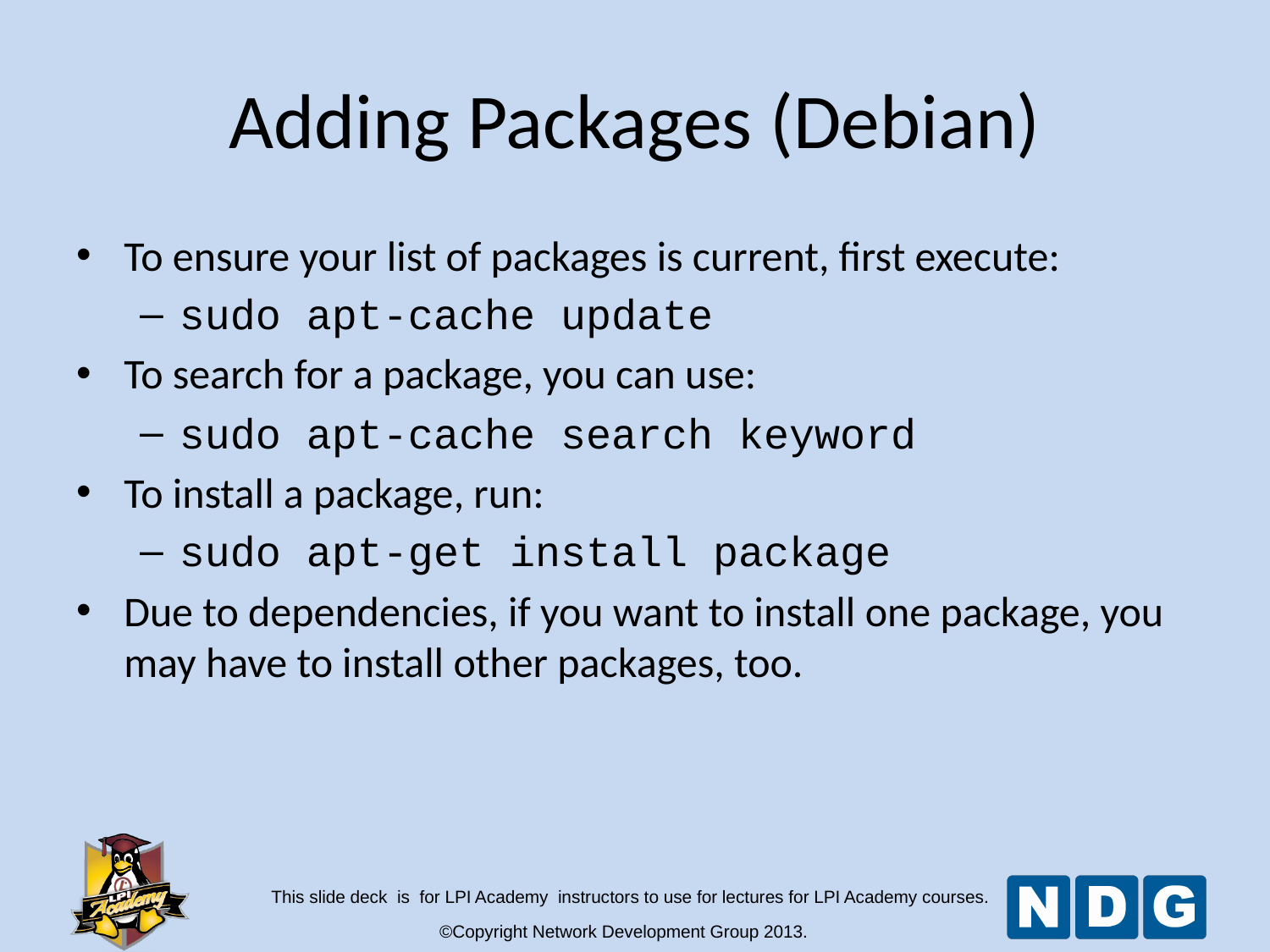

Adding Packages (Debian)
To ensure your list of packages is current, first execute:
sudo apt-cache update
To search for a package, you can use:
sudo apt-cache search keyword
To install a package, run:
sudo apt-get install package
Due to dependencies, if you want to install one package, you may have to install other packages, too.